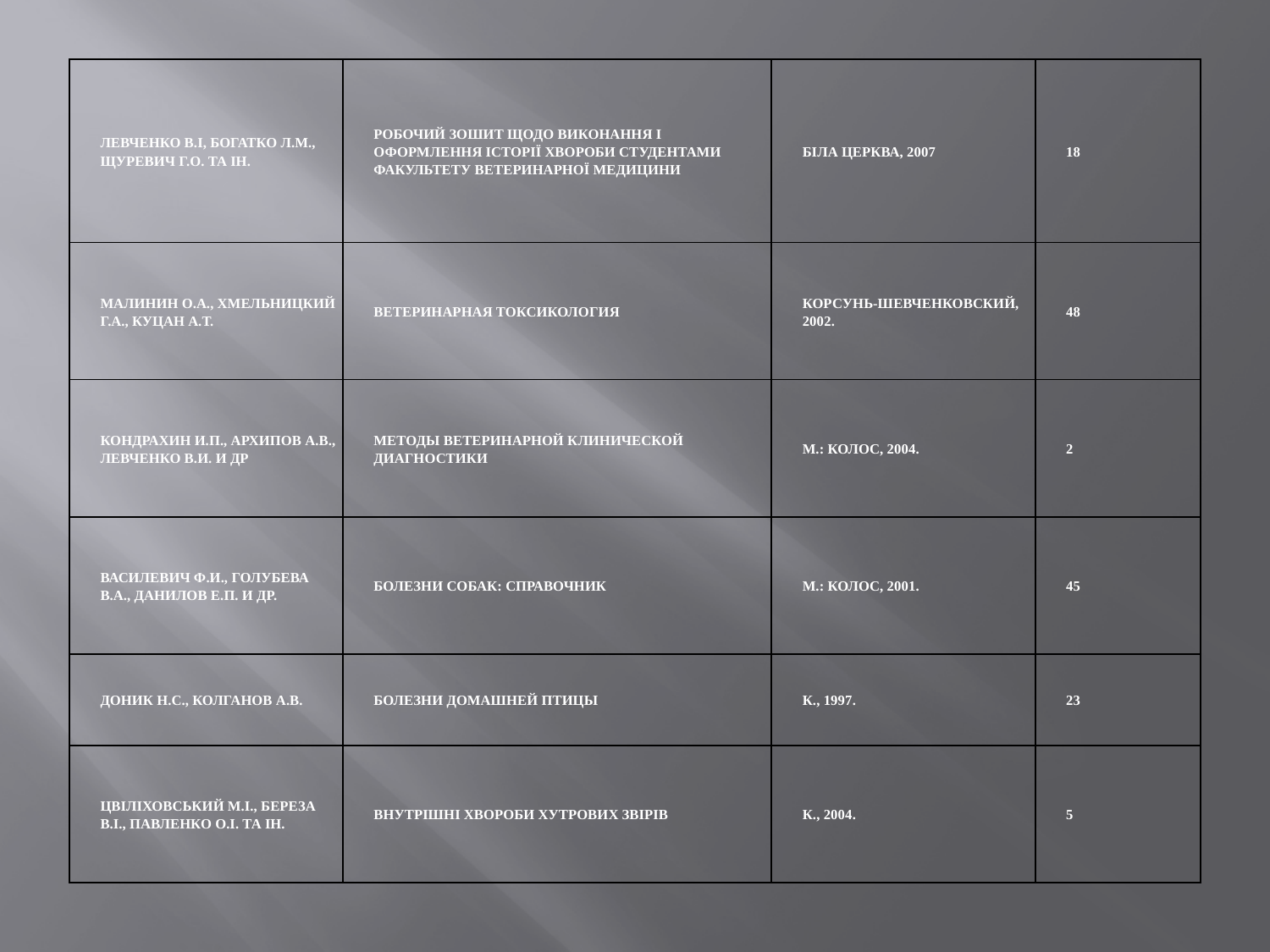

| левченко в.і, богатко л.м., щуревич г.о. та ін. | робочий зошит щодо виконання і оформлення історії хвороби студентами факультету ветеринарної медицини | біла церква, 2007 | 18 |
| --- | --- | --- | --- |
| Малинин О.А., Хмельницкий Г.А., Куцан А.Т. | Ветеринарная токсикология | Корсунь-Шевченковский, 2002. | 48 |
| Кондрахин И.П., Архипов А.В., Левченко В.И. и др | Методы ветеринарной клинической диагностики | М.: Колос, 2004. | 2 |
| Василевич Ф.И., Голубева В.А., Данилов Е.П. и др. | Болезни собак: Справочник | М.: Колос, 2001. | 45 |
| Доник Н.С., Колганов А.В. | Болезни домашней птицы | К., 1997. | 23 |
| Цвіліховський М.І., Береза В.І., Павленко О.І. та ін. | Внутрішні хвороби хутрових звірів | К., 2004. | 5 |